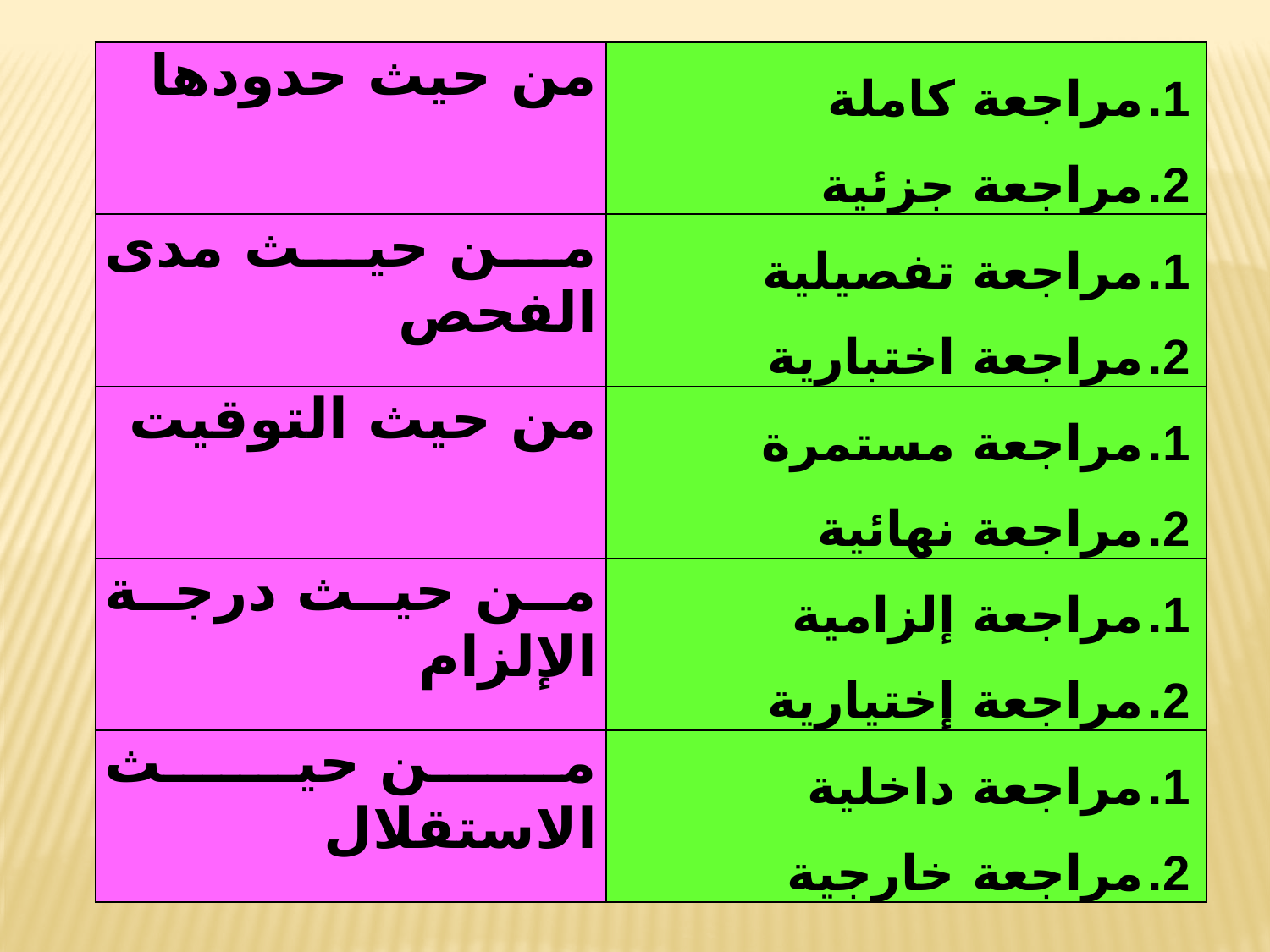

| من حيث حدودها | مراجعة كاملة مراجعة جزئية |
| --- | --- |
| من حيث مدى الفحص | مراجعة تفصيلية مراجعة اختبارية |
| من حيث التوقيت | مراجعة مستمرة مراجعة نهائية |
| من حيث درجة الإلزام | مراجعة إلزامية مراجعة إختيارية |
| من حيث الاستقلال | مراجعة داخلية مراجعة خارجية |